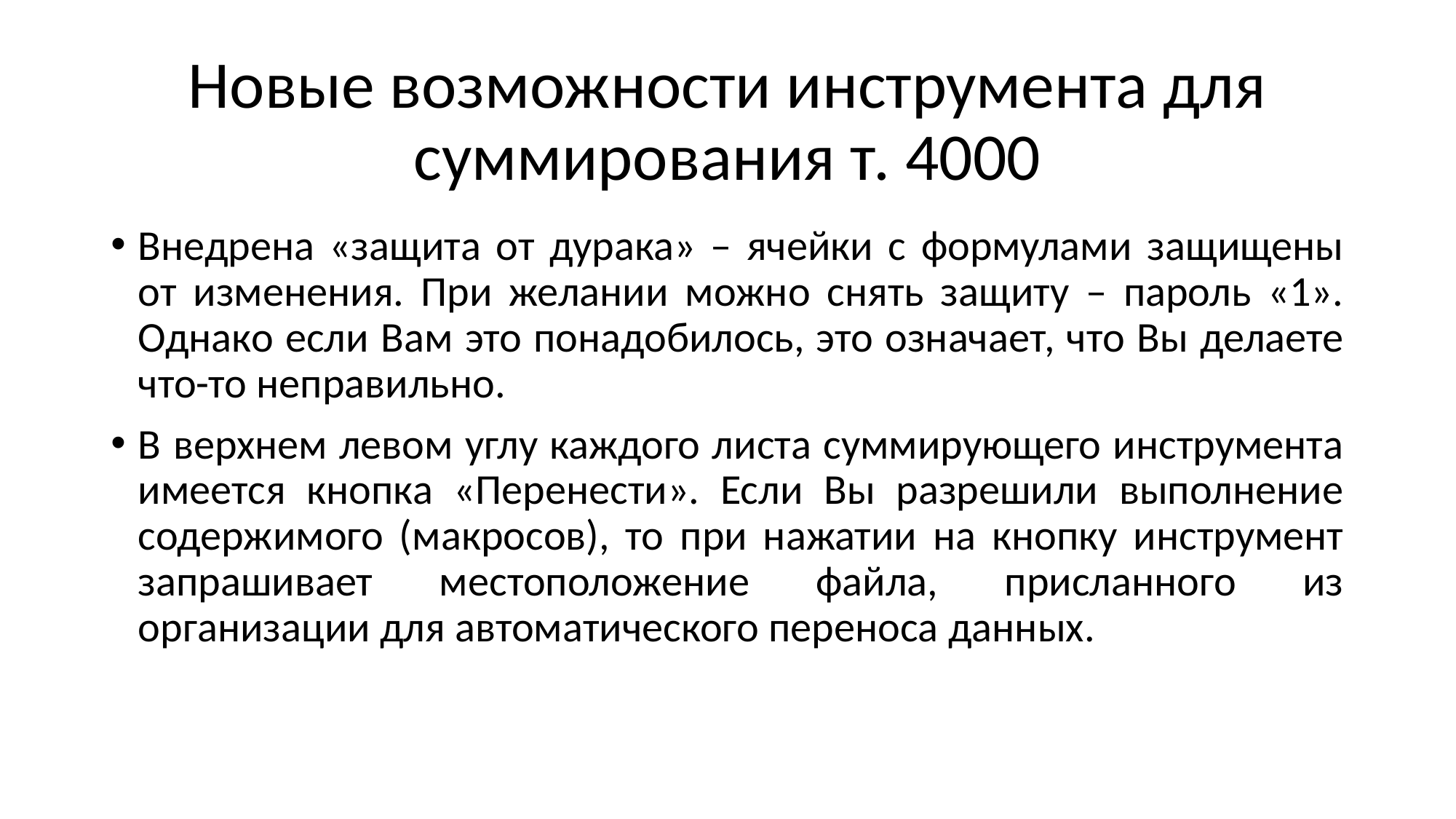

# Новые возможности инструмента для суммирования т. 4000
Внедрена «защита от дурака» – ячейки с формулами защищены от изменения. При желании можно снять защиту – пароль «1». Однако если Вам это понадобилось, это означает, что Вы делаете что-то неправильно.
В верхнем левом углу каждого листа суммирующего инструмента имеется кнопка «Перенести». Если Вы разрешили выполнение содержимого (макросов), то при нажатии на кнопку инструмент запрашивает местоположение файла, присланного из организации для автоматического переноса данных.